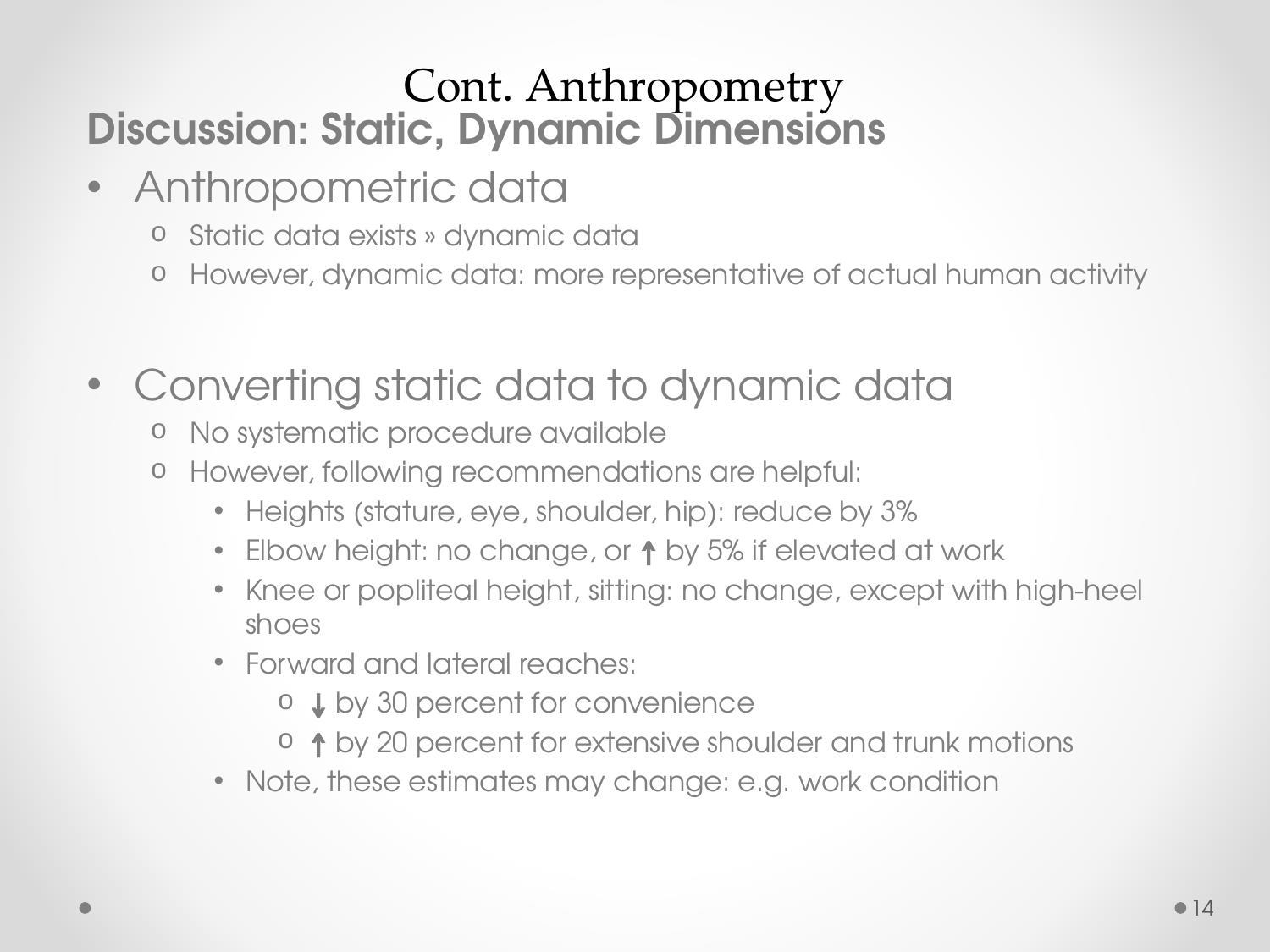

# Cont. Anthropometry

Discussion: Static, Dynamic Dimensions
Anthropometric data
Static data exists » dynamic data
However, dynamic data: more representative of actual human activity

Converting static data to dynamic data
No systematic procedure available
However, following recommendations are helpful:
Heights (stature, eye, shoulder, hip): reduce by 3%
Elbow height: no change, or ↑ by 5% if elevated at work
Knee or popliteal height, sitting: no change, except with high-heel shoes
Forward and lateral reaches:
↓ by 30 percent for convenience
↑ by 20 percent for extensive shoulder and trunk motions
Note, these estimates may change: e.g. work condition
14